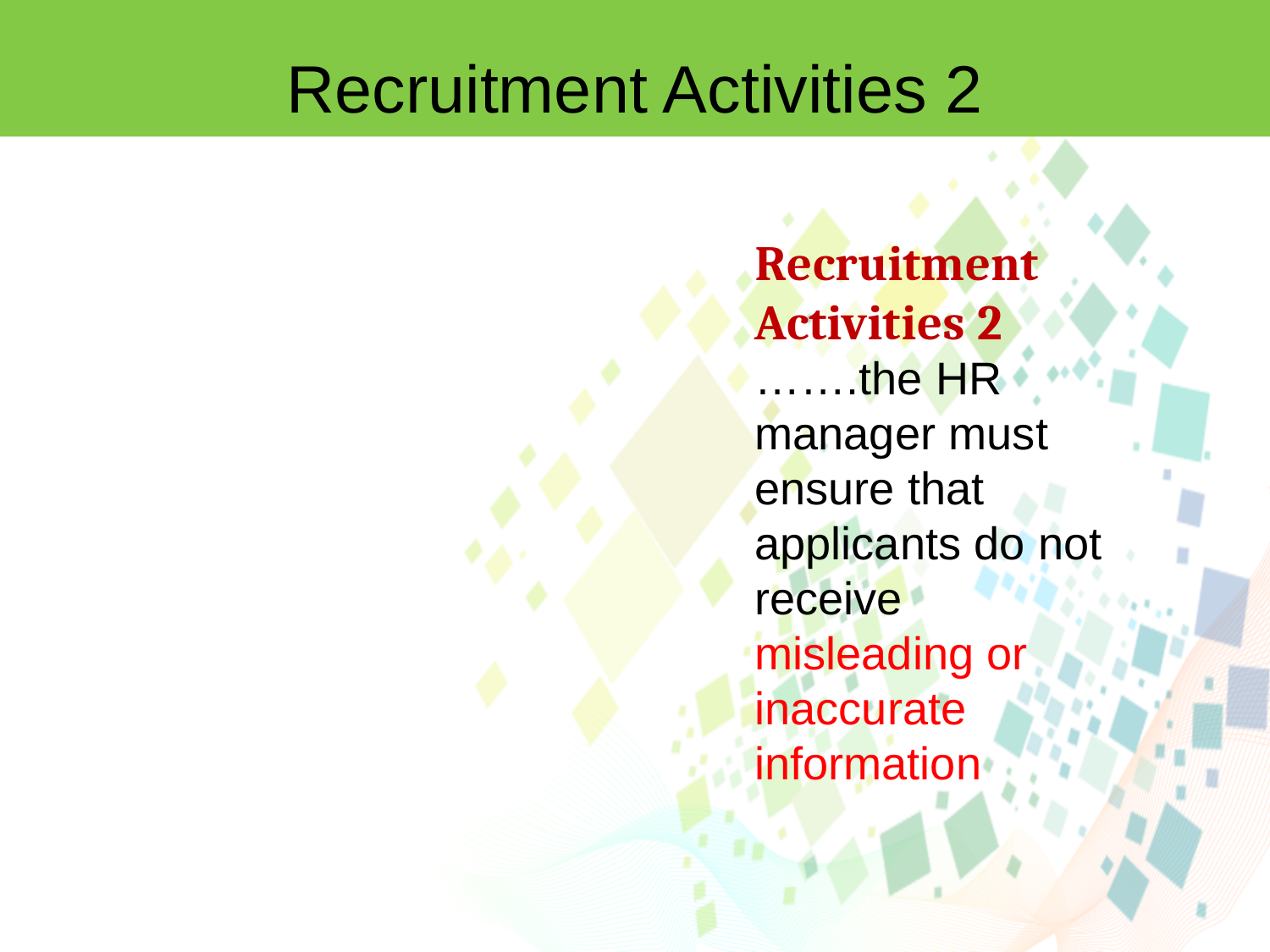

Recruitment Activities 2

Recruitment Activities 2
…….the HR manager must ensure that applicants do not receive misleading or inaccurate information